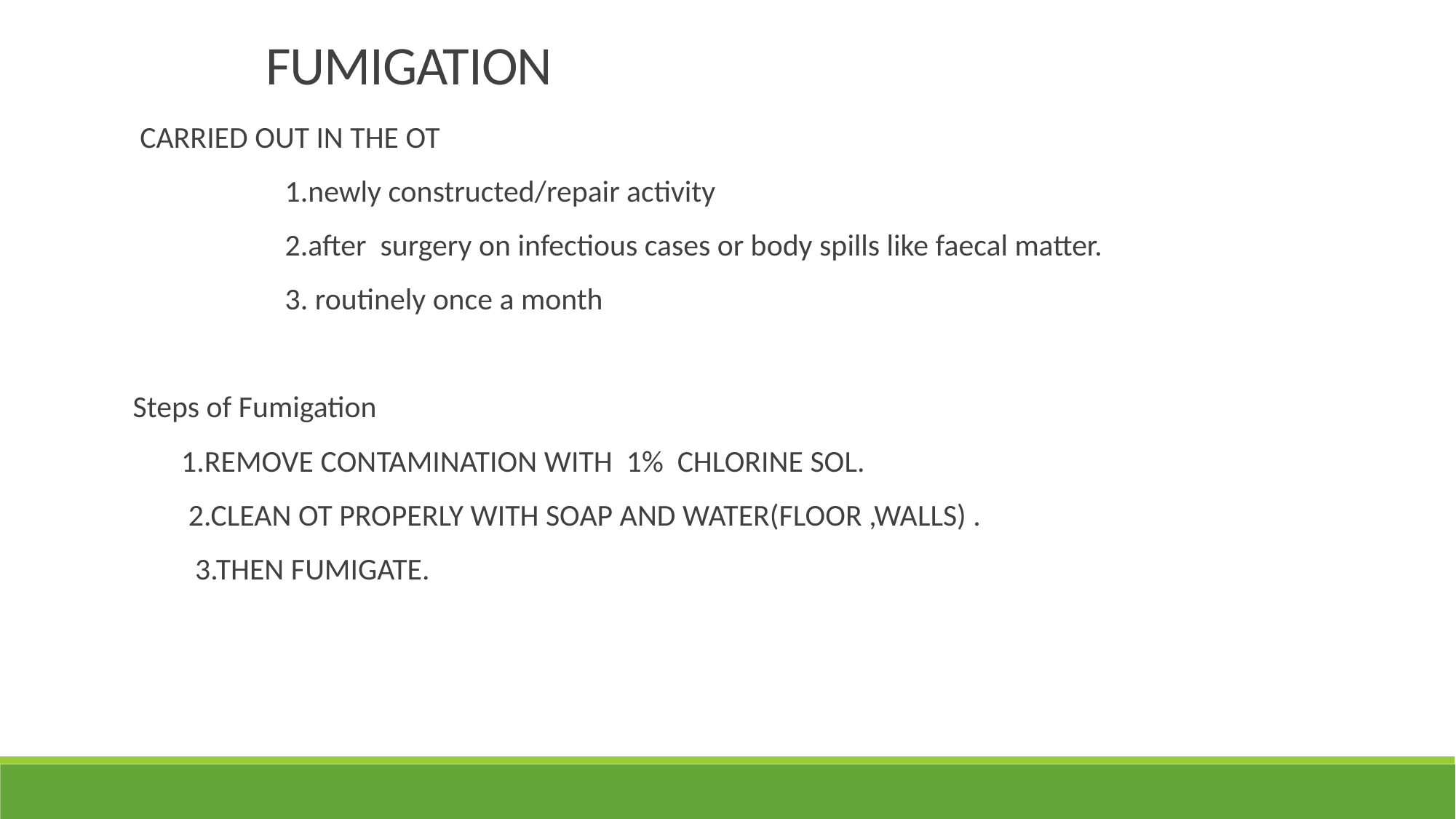

FUMIGATION
 CARRIED OUT IN THE OT
                      1.newly constructed/repair activity
                      2.after  surgery on infectious cases or body spills like faecal matter.
                      3. routinely once a month

Steps of Fumigation
       1.REMOVE CONTAMINATION WITH  1%  CHLORINE SOL.
        2.CLEAN OT PROPERLY WITH SOAP AND WATER(FLOOR ,WALLS) .
         3.THEN FUMIGATE.